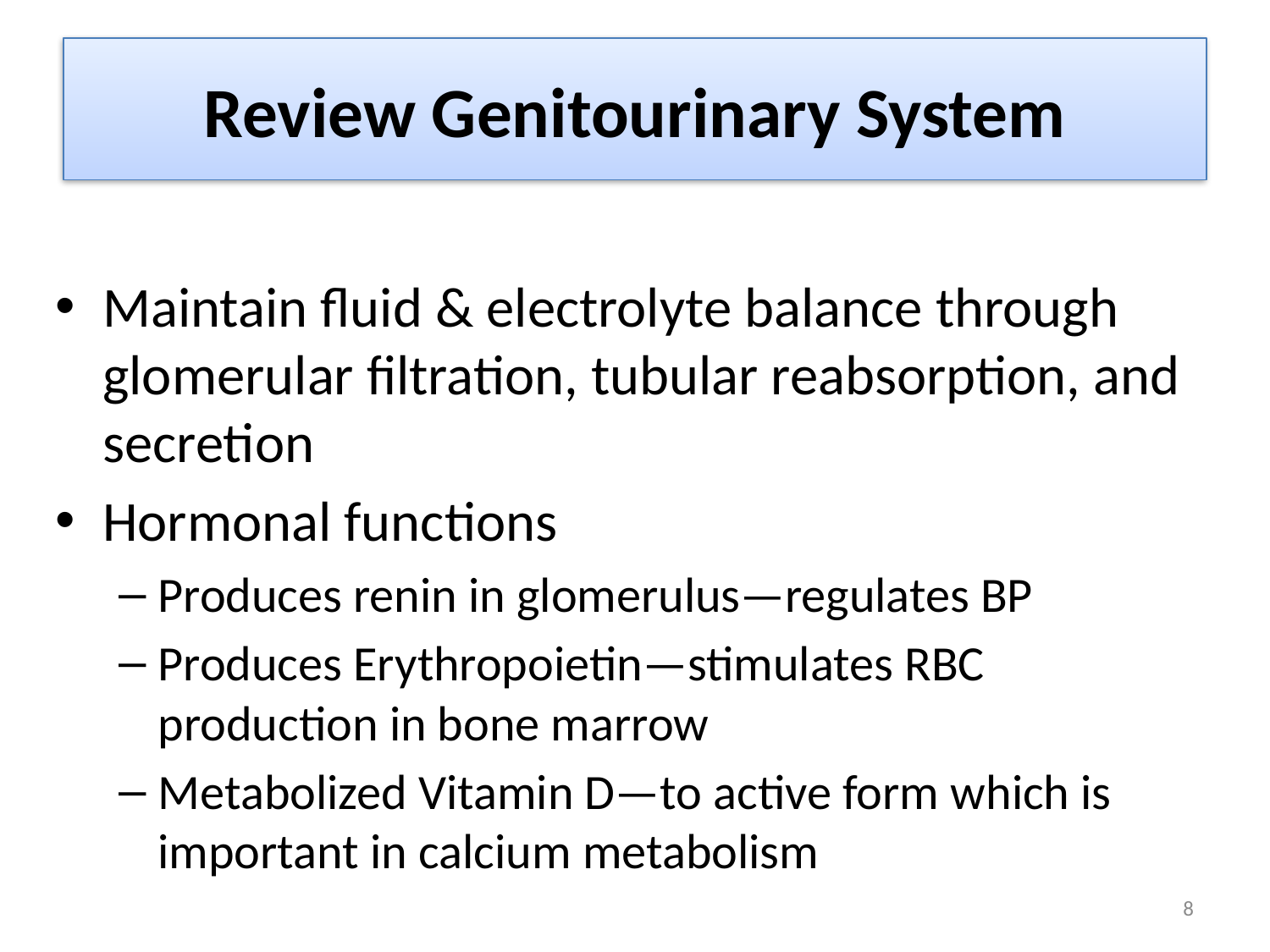

# Review Genitourinary System
Maintain fluid & electrolyte balance through glomerular filtration, tubular reabsorption, and secretion
Hormonal functions
Produces renin in glomerulus—regulates BP
Produces Erythropoietin—stimulates RBC production in bone marrow
Metabolized Vitamin D—to active form which is important in calcium metabolism
8